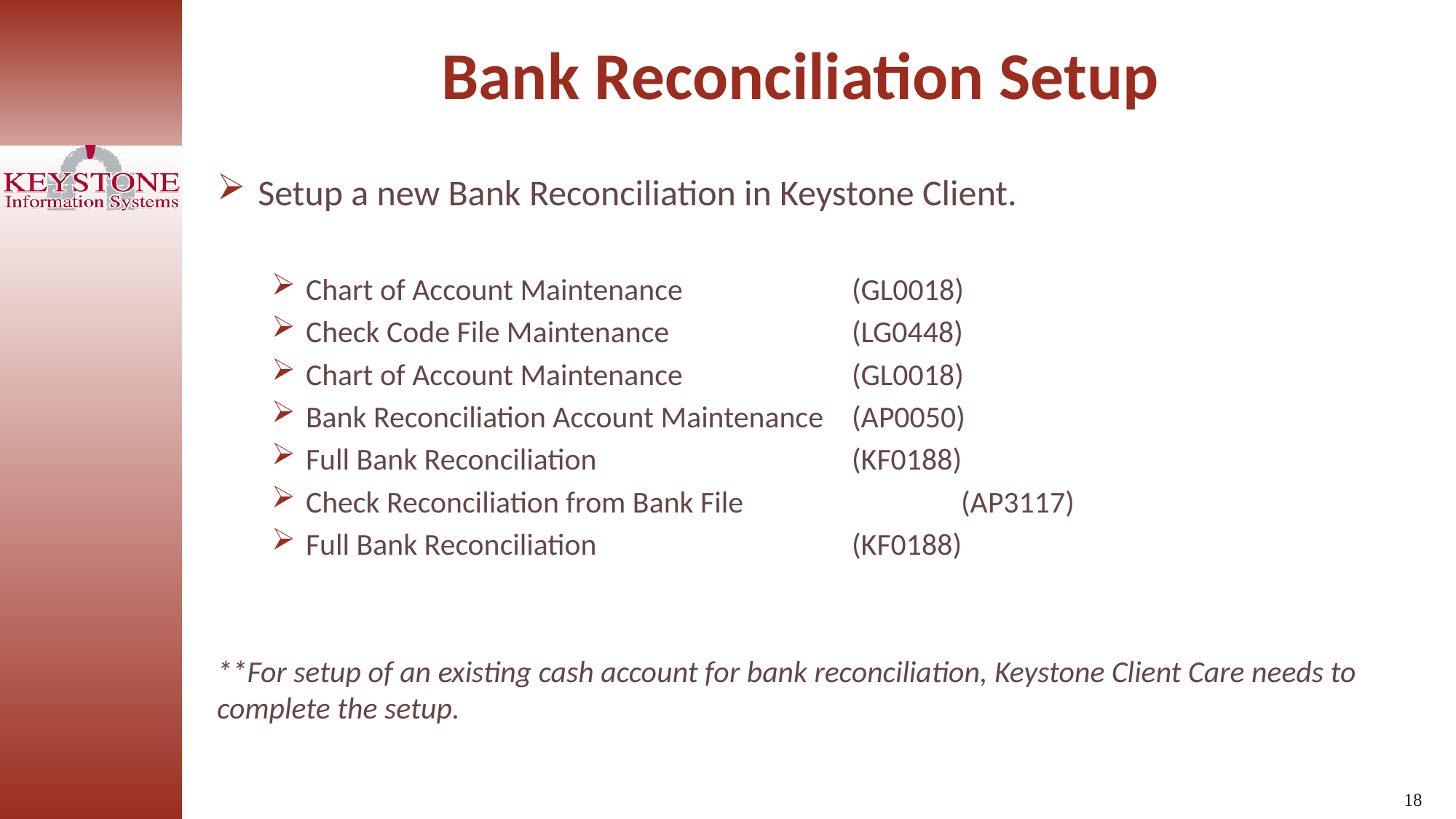

Bank Reconciliation Setup
Setup a new Bank Reconciliation in Keystone Client.

Chart of Account Maintenance 		(GL0018)
Check Code File Maintenance 		(LG0448)
Chart of Account Maintenance 		(GL0018)
Bank Reconciliation Account Maintenance	(AP0050)
Full Bank Reconciliation			(KF0188)
Check Reconciliation from Bank File		(AP3117)
Full Bank Reconciliation			(KF0188)

**For setup of an existing cash account for bank reconciliation, Keystone Client Care needs to complete the setup.
18